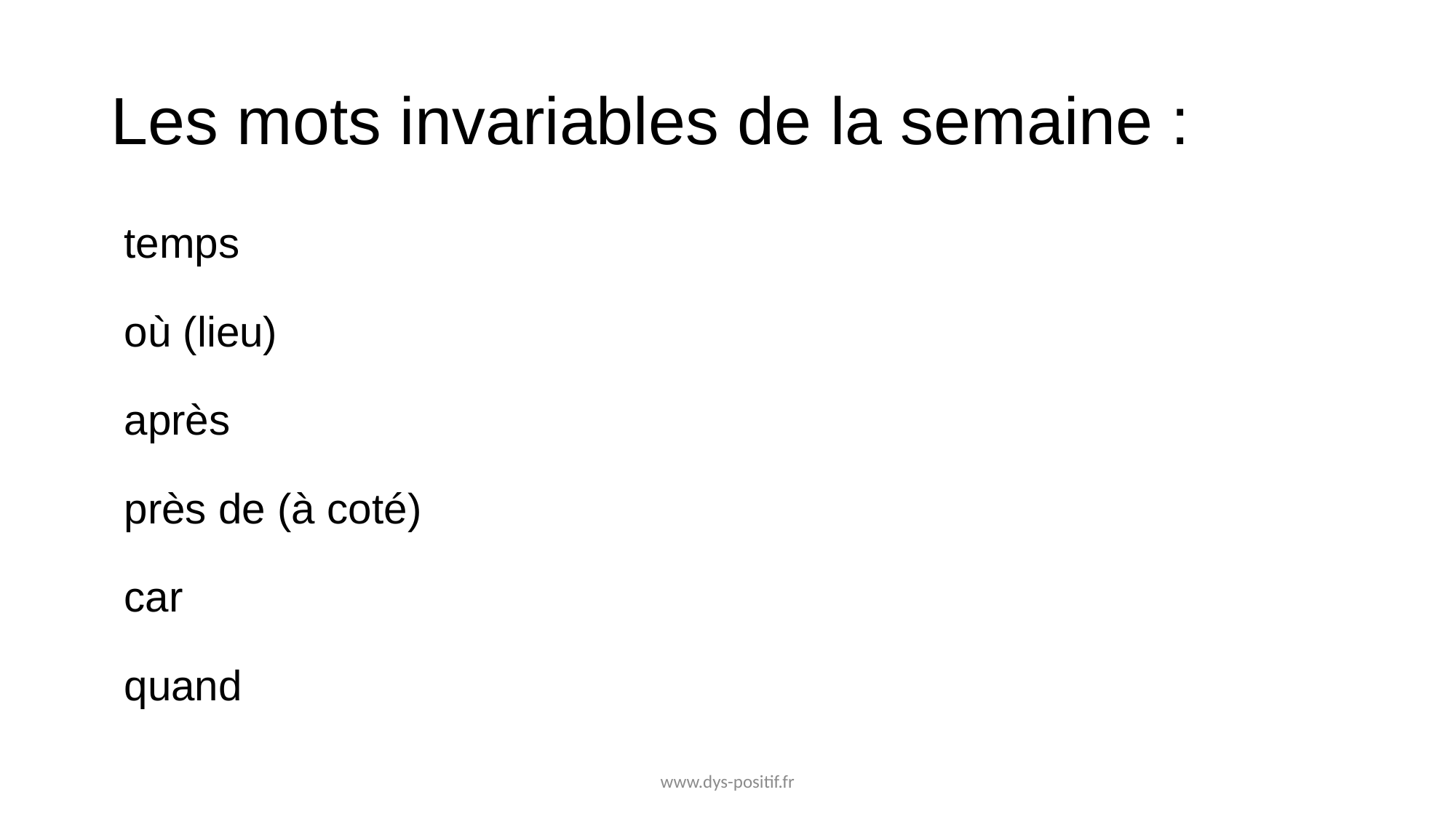

# Les mots invariables de la semaine :
temps
où (lieu)
après
près de (à coté)
car
quand

www.dys-positif.fr